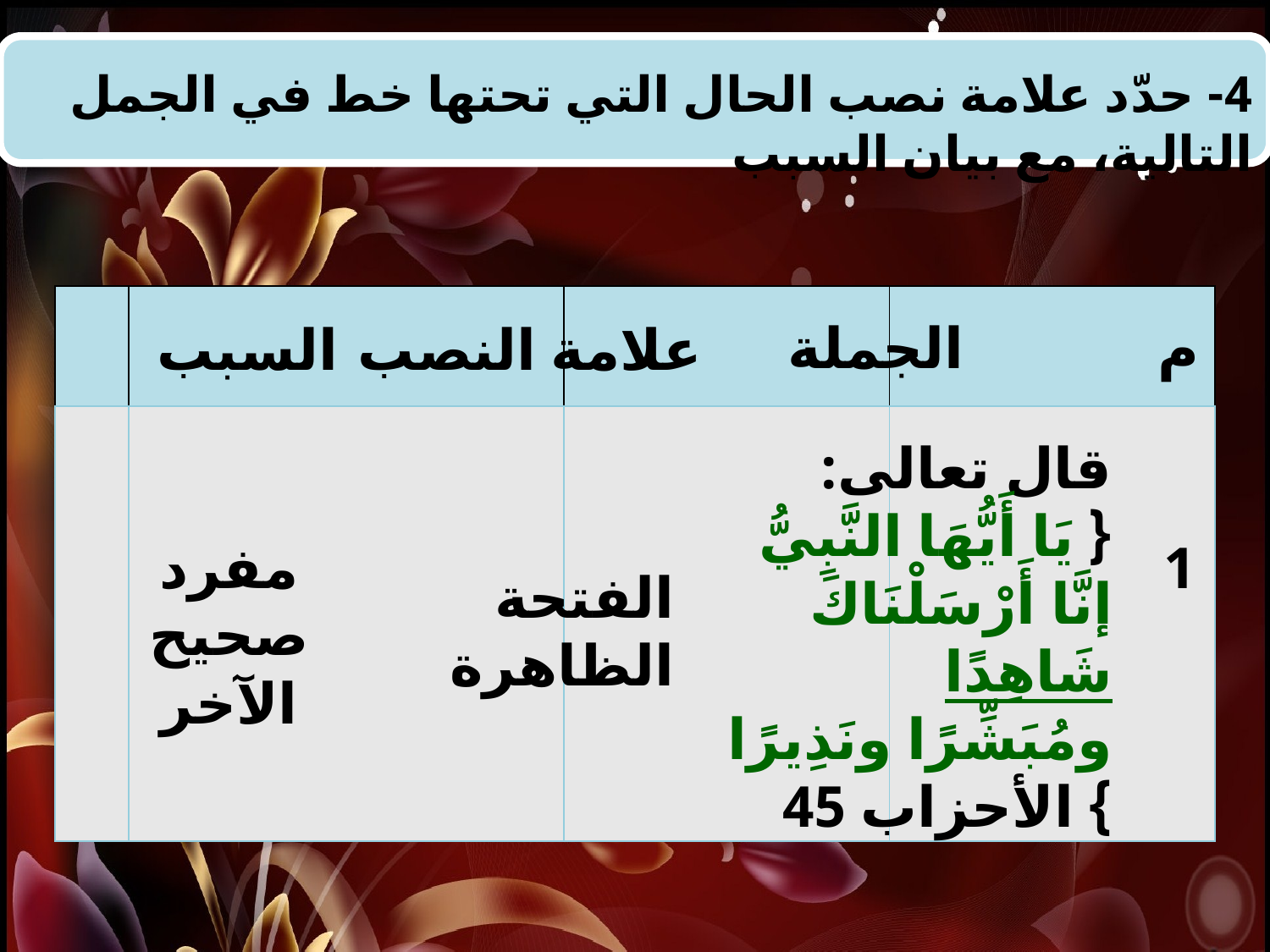

4- حدّد علامة نصب الحال التي تحتها خط في الجمل التالية، مع بيان السبب
|  |  |  |  |
| --- | --- | --- | --- |
|  |  |  |  |
الجملة
م
السبب
علامة النصب
قال تعالى: { يَا أَيُّهَا النَّبِيُّ إنَّا أَرْسَلْنَاكَ شَاهِدًا ومُبَشِّرًا ونَذِيرًا } الأحزاب 45
مفرد صحيح الآخر
1
الفتحة الظاهرة